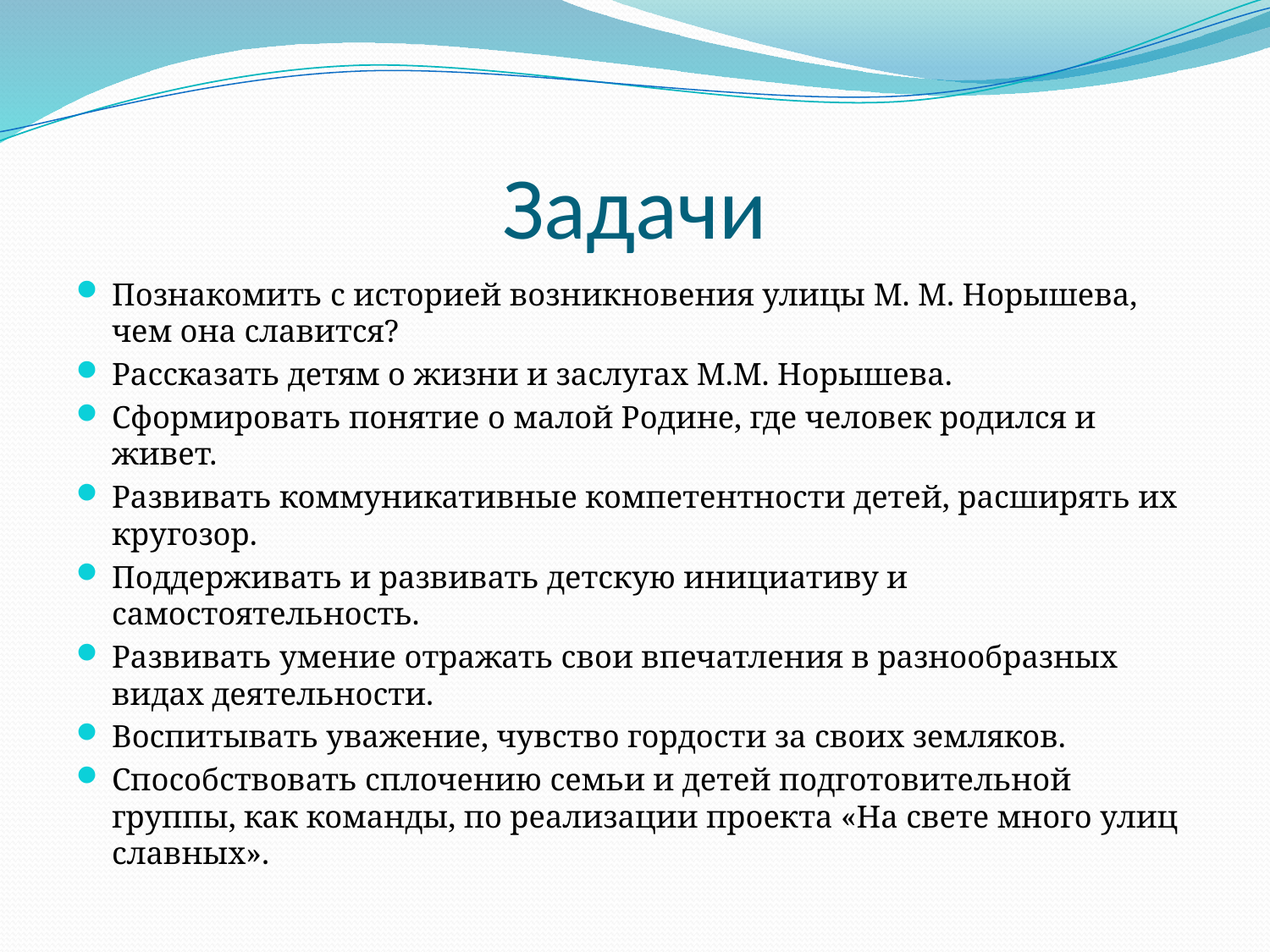

# Задачи
Познакомить с историей возникновения улицы М. М. Норышева, чем она славится?
Рассказать детям о жизни и заслугах М.М. Норышева.
Сформировать понятие о малой Родине, где человек родился и живет.
Развивать коммуникативные компетентности детей, расширять их кругозор.
Поддерживать и развивать детскую инициативу и самостоятельность.
Развивать умение отражать свои впечатления в разнообразных видах деятельности.
Воспитывать уважение, чувство гордости за своих земляков.
Способствовать сплочению семьи и детей подготовительной группы, как команды, по реализации проекта «На свете много улиц славных».